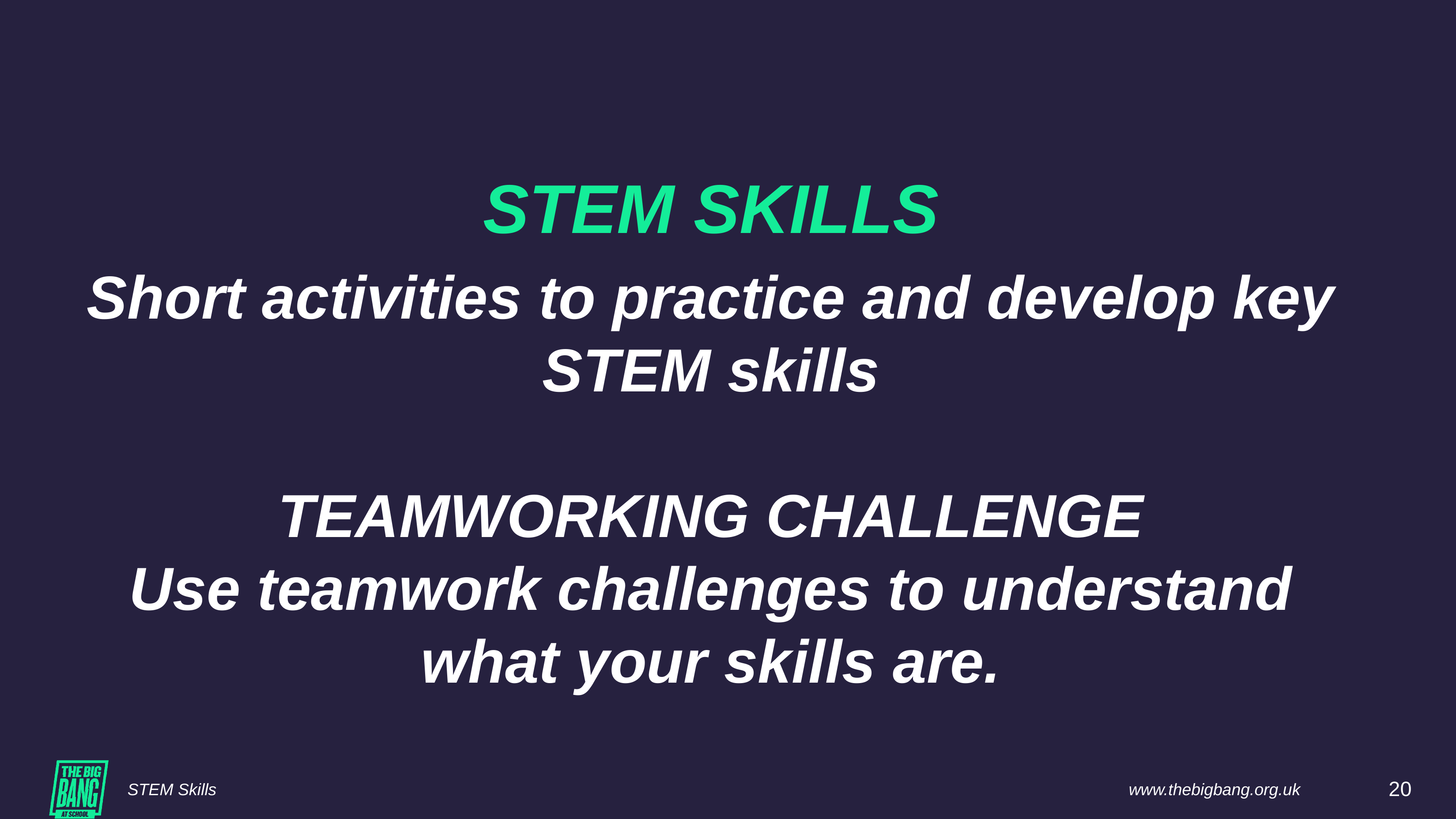

STEM SKILLS
Short activities to practice and develop key STEM skills

TEAMWORKING CHALLENGE
Use teamwork challenges to understand what your skills are.